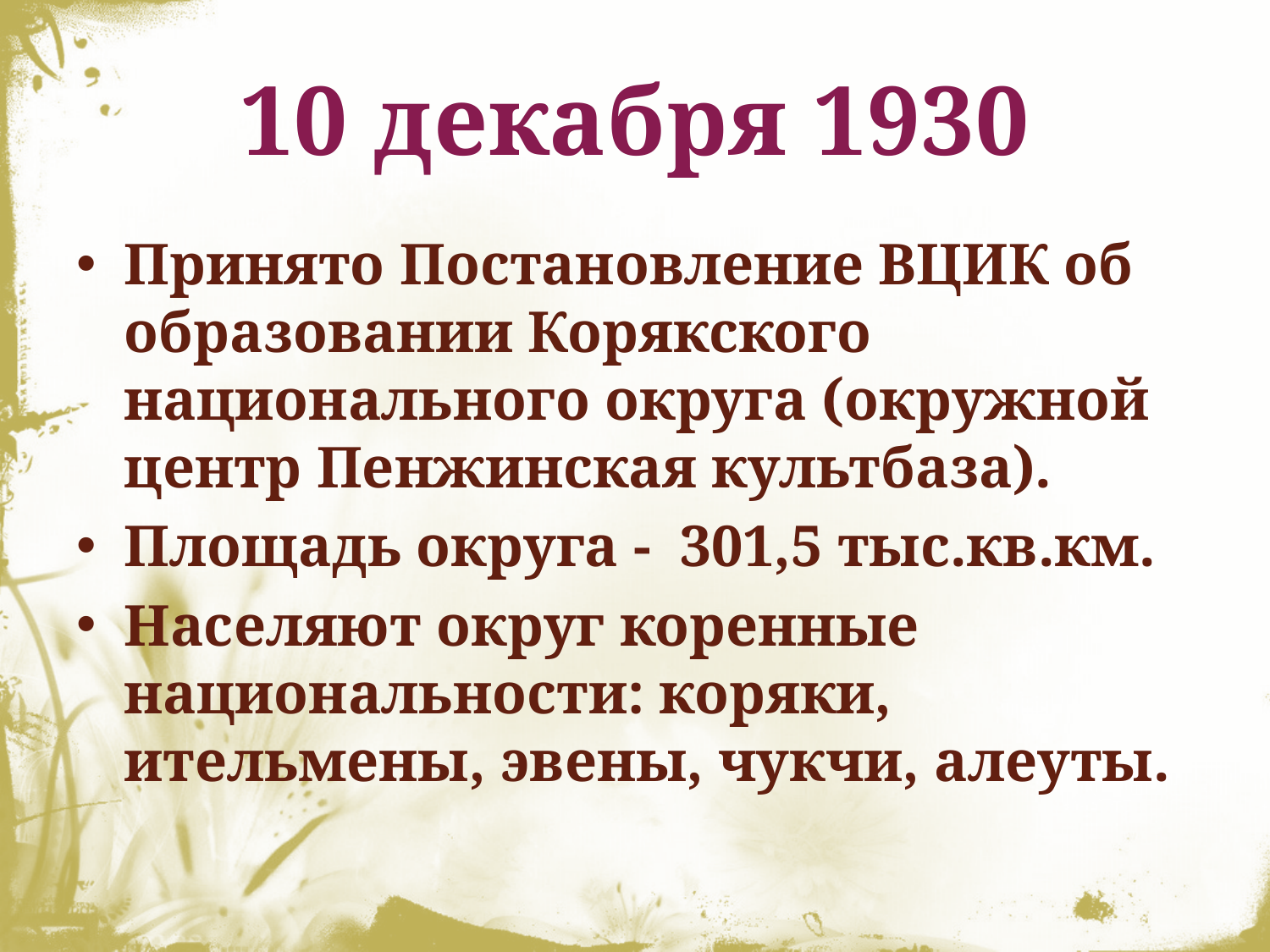

# 10 декабря 1930
Принято Постановление ВЦИК об образовании Корякского национального округа (окружной центр Пенжинская культбаза).
Площадь округа -  301,5 тыс.кв.км.
Населяют округ коренные национальности: коряки, ительмены, эвены, чукчи, алеуты.